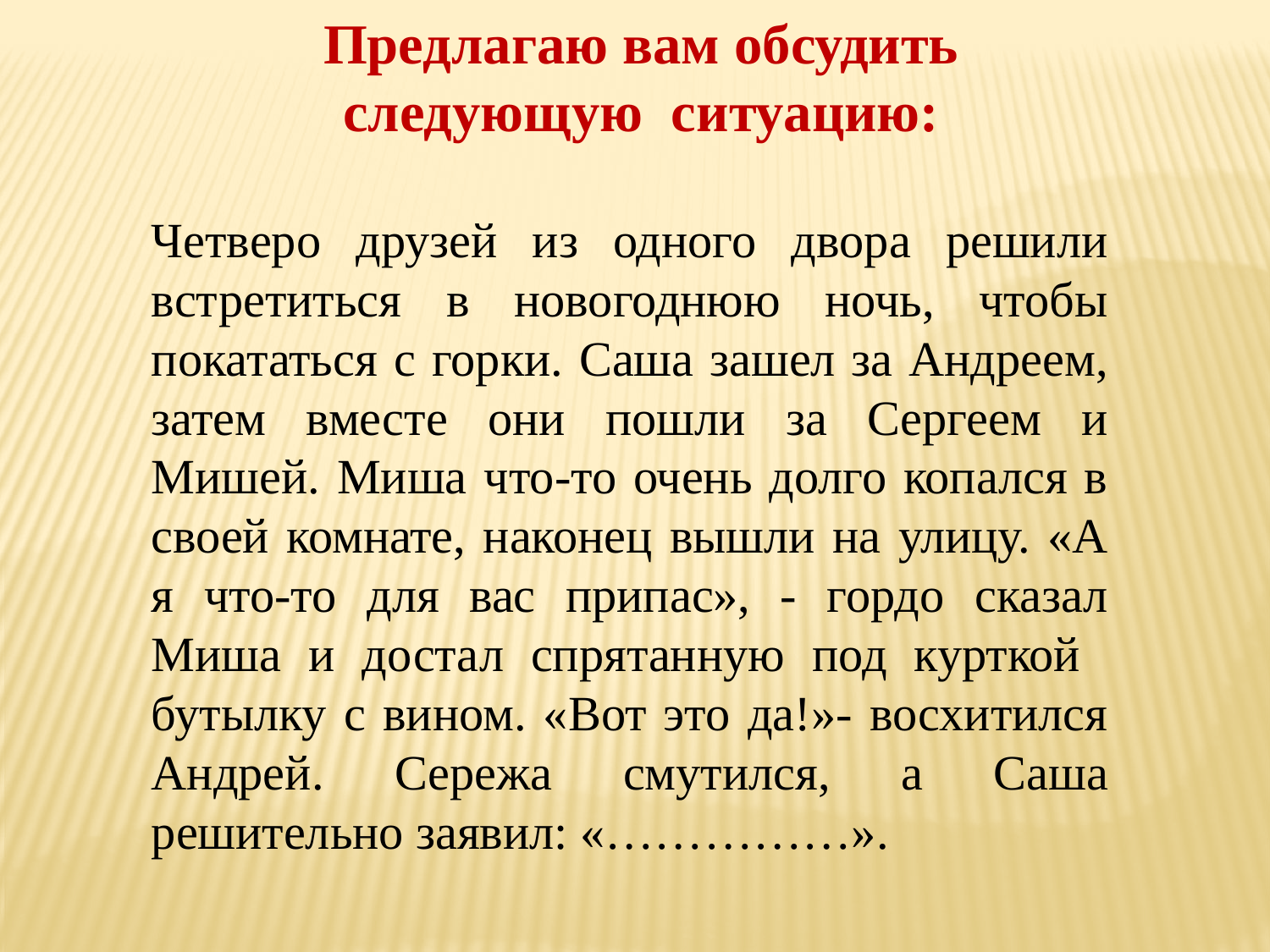

Предлагаю вам обсудить следующую  ситуацию:
Четверо друзей из одного двора решили встретиться в новогоднюю ночь, чтобы покататься с горки. Саша зашел за Андреем, затем вместе они пошли за Сергеем и Мишей. Миша что-то очень долго копался в своей комнате, наконец вышли на улицу. «А я что-то для вас припас», - гордо сказал Миша и достал спрятанную под курткой  бутылку с вином. «Вот это да!»- восхитился Андрей. Сережа смутился, а Саша решительно заявил: «……………».